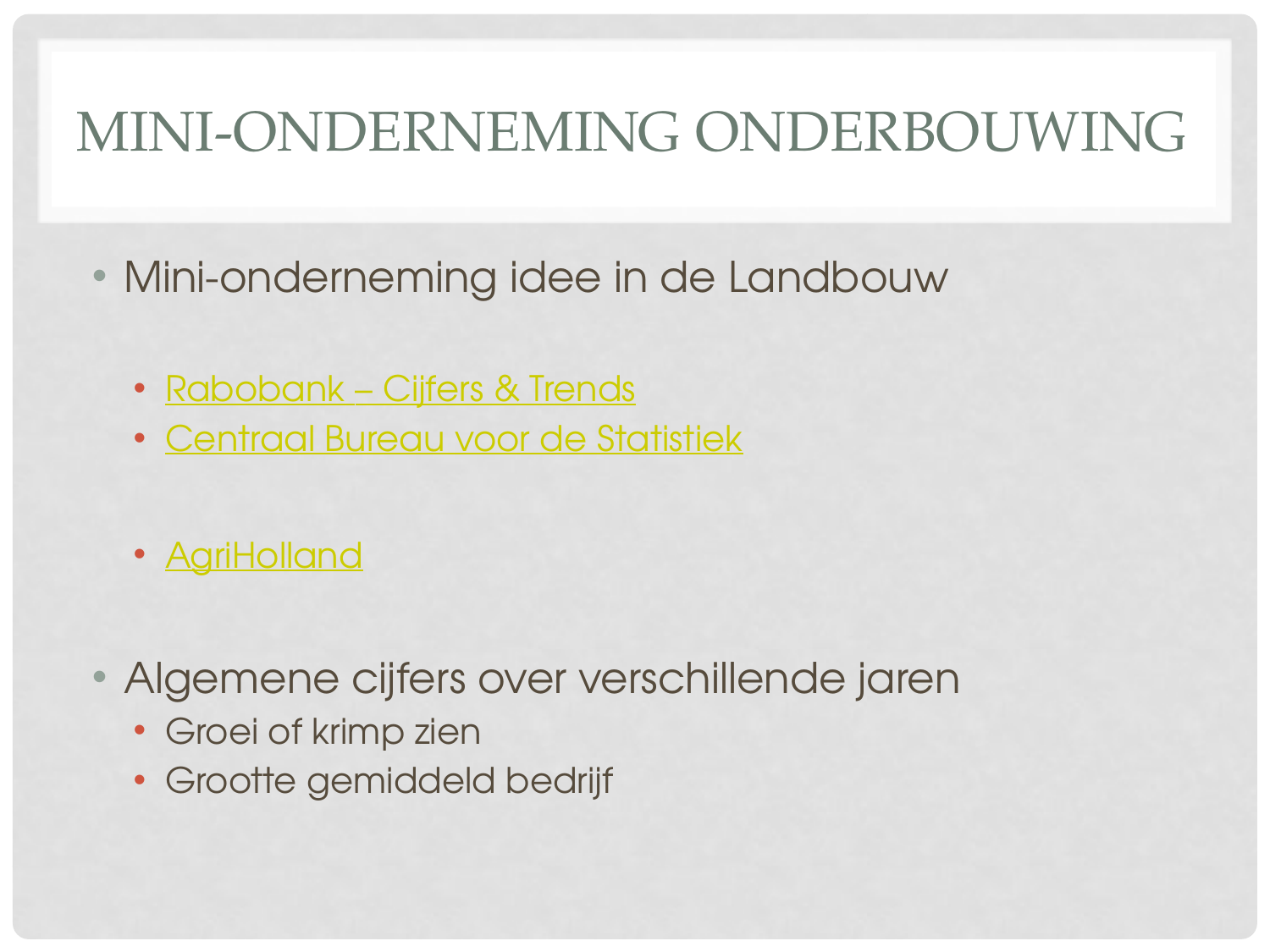

# Mini-Onderneming onderbouwing
Mini-onderneming idee in de Landbouw

Rabobank – Cijfers & Trends
Centraal Bureau voor de Statistiek

AgriHolland

Algemene cijfers over verschillende jaren
Groei of krimp zien
Grootte gemiddeld bedrijf